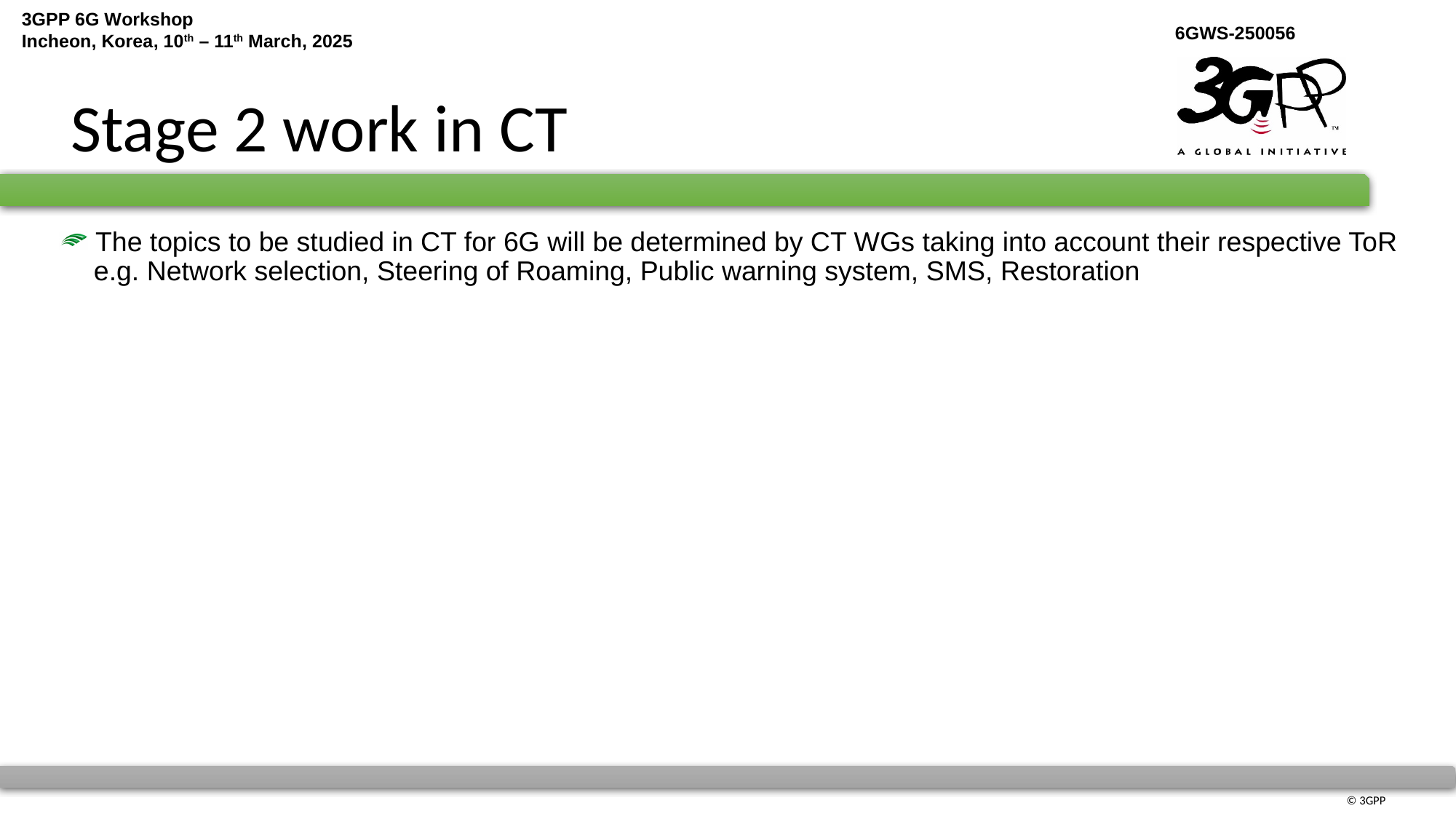

# Stage 2 work in CT
 The topics to be studied in CT for 6G will be determined by CT WGs taking into account their respective ToR
 e.g. Network selection, Steering of Roaming, Public warning system, SMS, Restoration